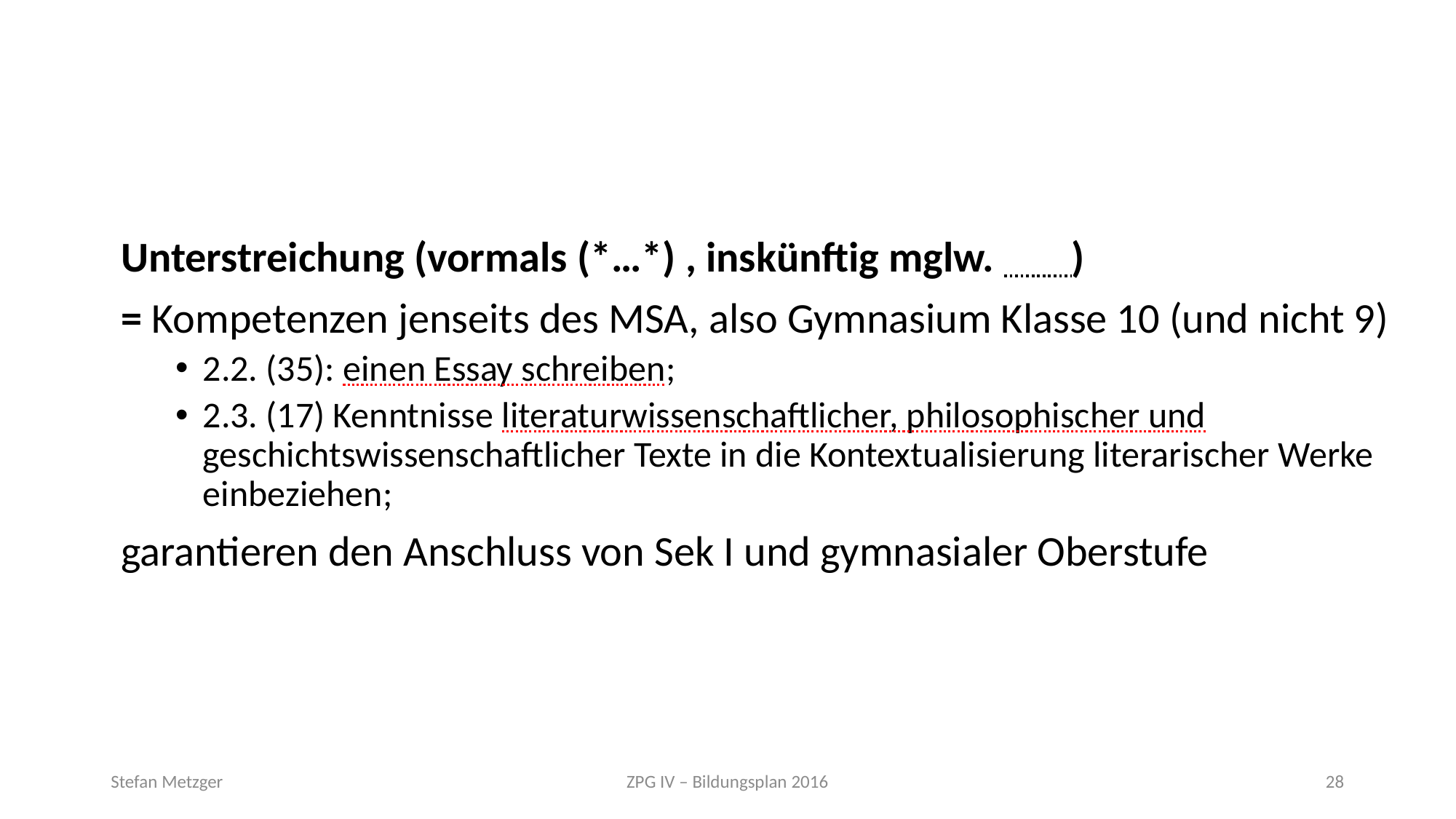

Unterstreichung (vormals (*…*) , inskünftig mglw.        )
= Kompetenzen jenseits des MSA, also Gymnasium Klasse 10 (und nicht 9)
2.2. (35): einen Essay schreiben;
2.3. (17) Kenntnisse literaturwissenschaftlicher, philosophischer und geschichtswissenschaftlicher Texte in die Kontextualisierung literarischer Werke einbeziehen;
garantieren den Anschluss von Sek I und gymnasialer Oberstufe
Stefan Metzger
ZPG IV – Bildungsplan 2016
28